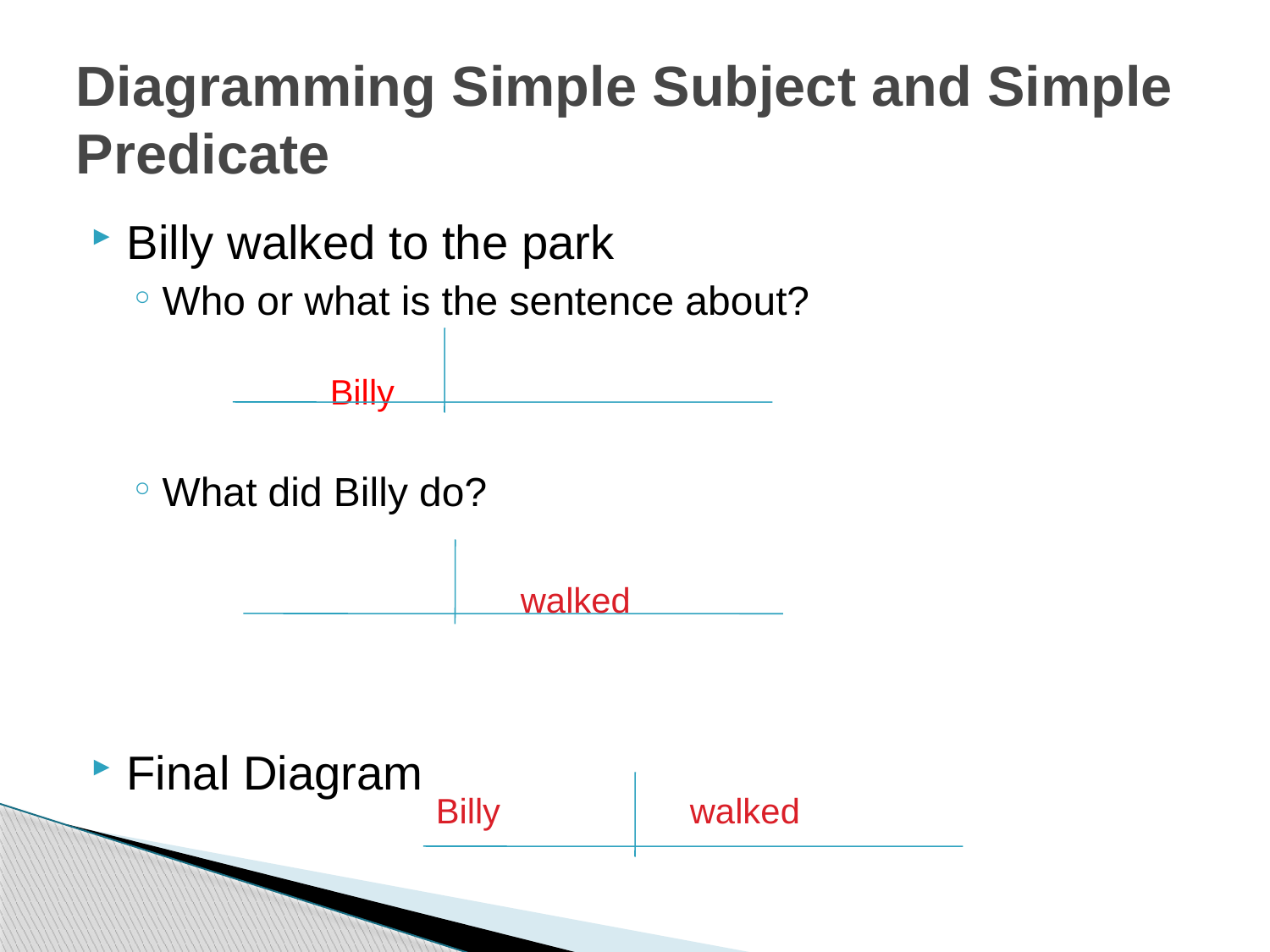

# Diagramming Simple Subject and Simple Predicate
Billy walked to the park
Who or what is the sentence about?

Billy

What did Billy do?

Final Diagram
walked
Billy
walked